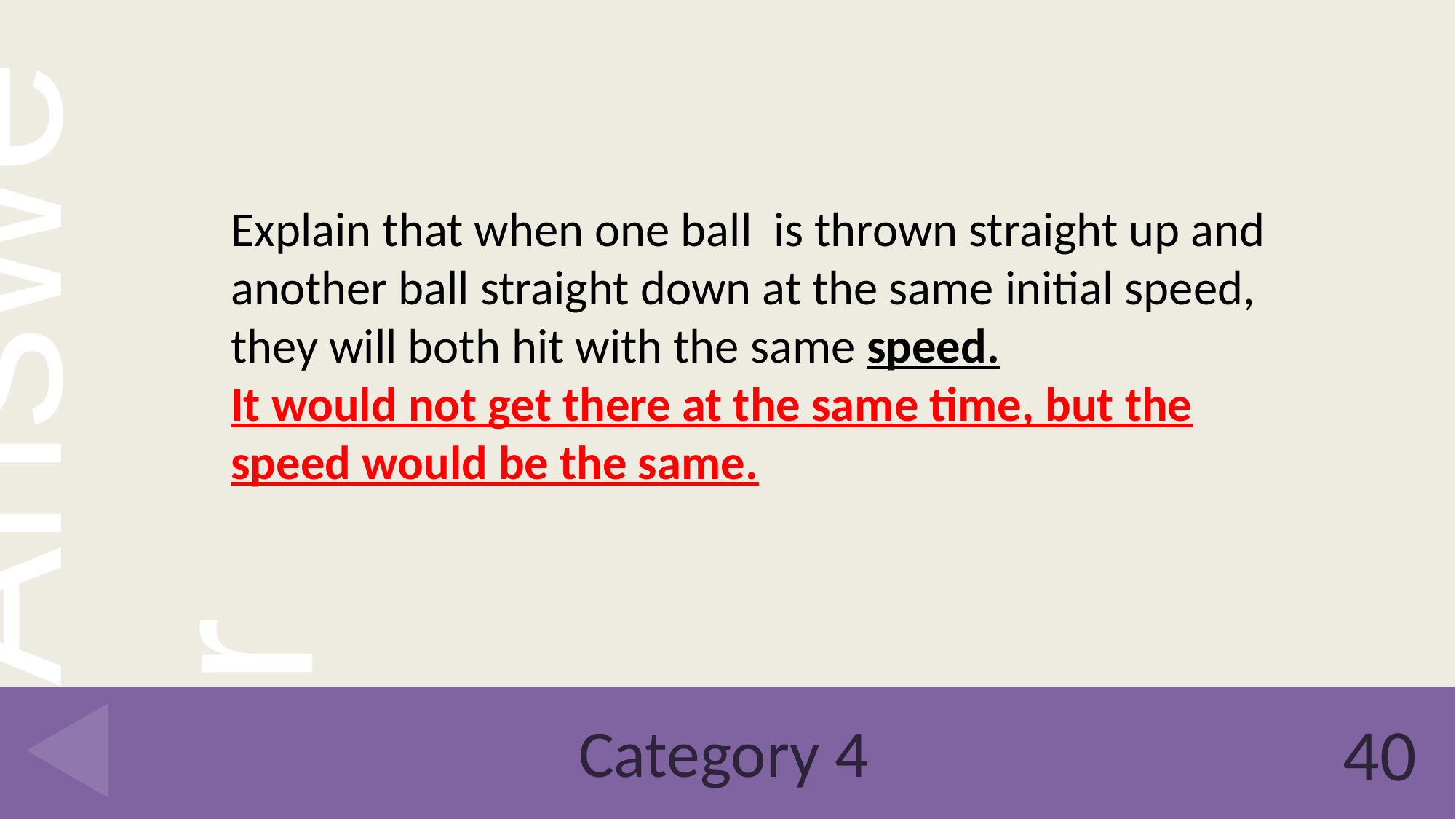

Explain that when one ball  is thrown straight up and another ball straight down at the same initial speed, they will both hit with the same speed.
It would not get there at the same time, but the speed would be the same.
# Category 4
40